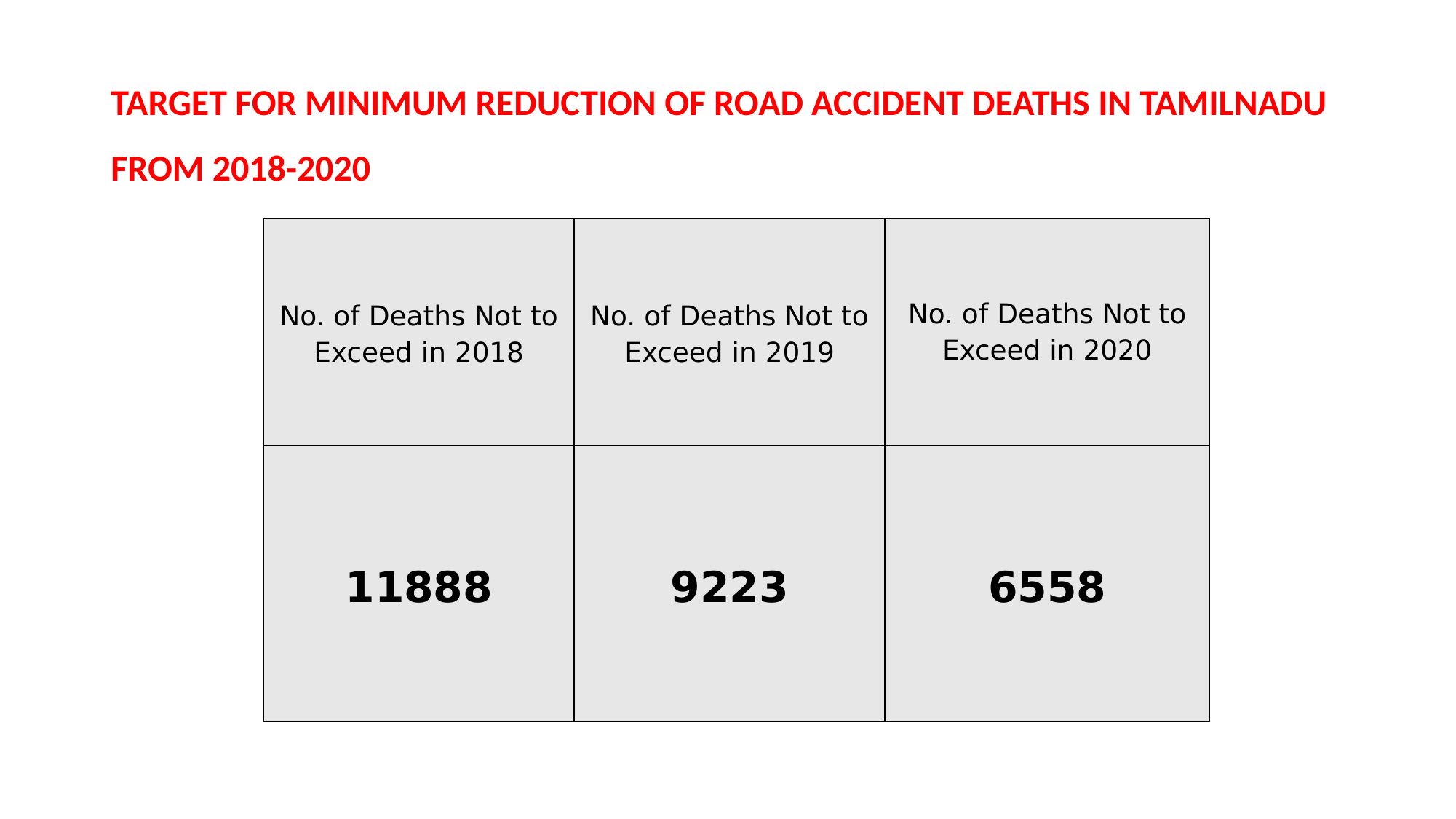

# TARGET FOR MINIMUM REDUCTION OF ROAD ACCIDENT DEATHS IN TAMILNADU FROM 2018-2020
| No. of Deaths Not to Exceed in 2018 | No. of Deaths Not to Exceed in 2019 | No. of Deaths Not to Exceed in 2020 |
| --- | --- | --- |
| 11888 | 9223 | 6558 |